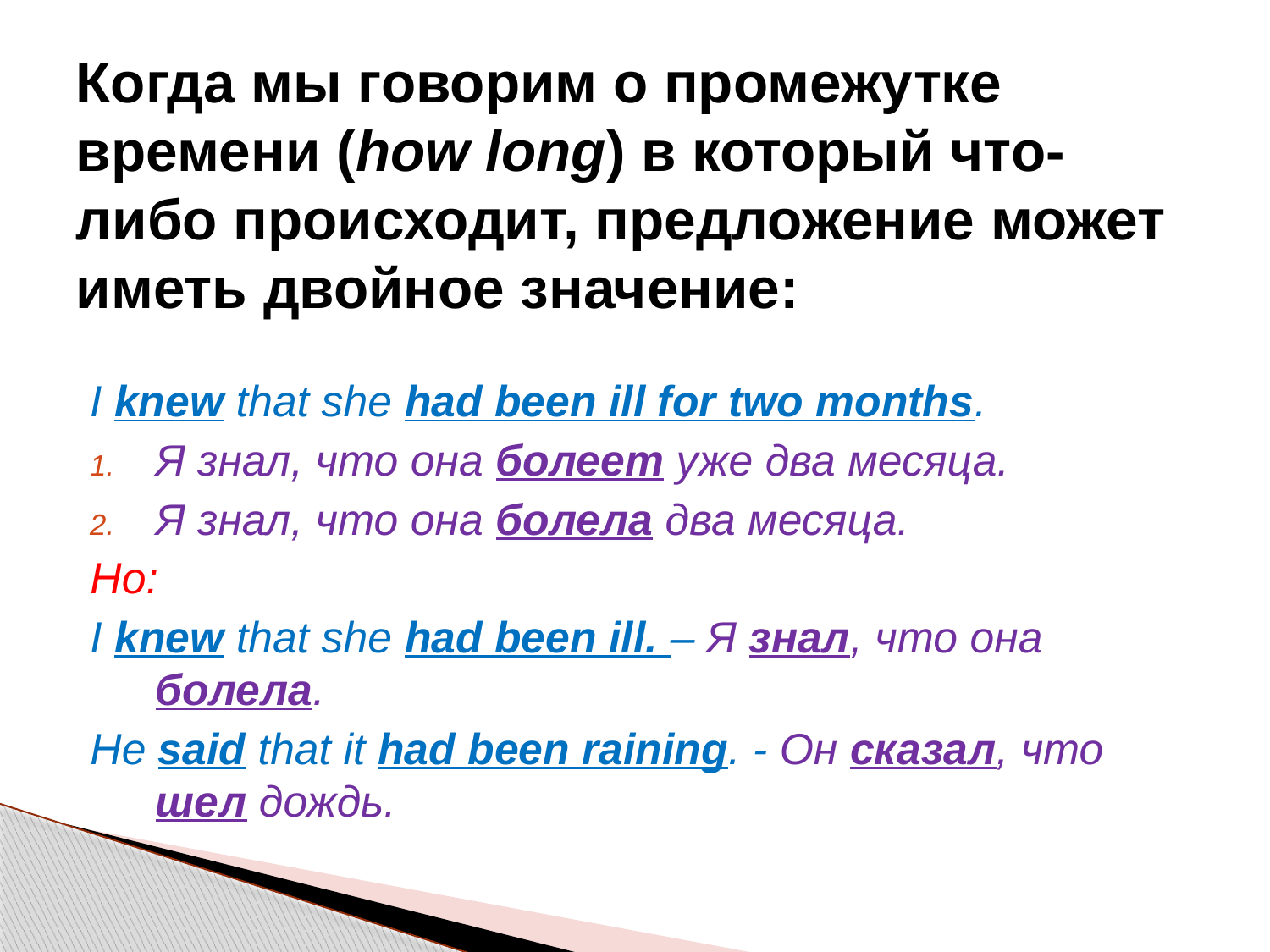

# Когда мы говорим о промежутке времени (how long) в который что-либо происходит, предложение может иметь двойное значение:
I knew that she had been ill for two months.
Я знал, что она болеет уже два месяца.
Я знал, что она болела два месяца.
Но:
I knew that she had been ill. – Я знал, что она болела.
He said that it had been raining. - Он сказал, что шел дождь.